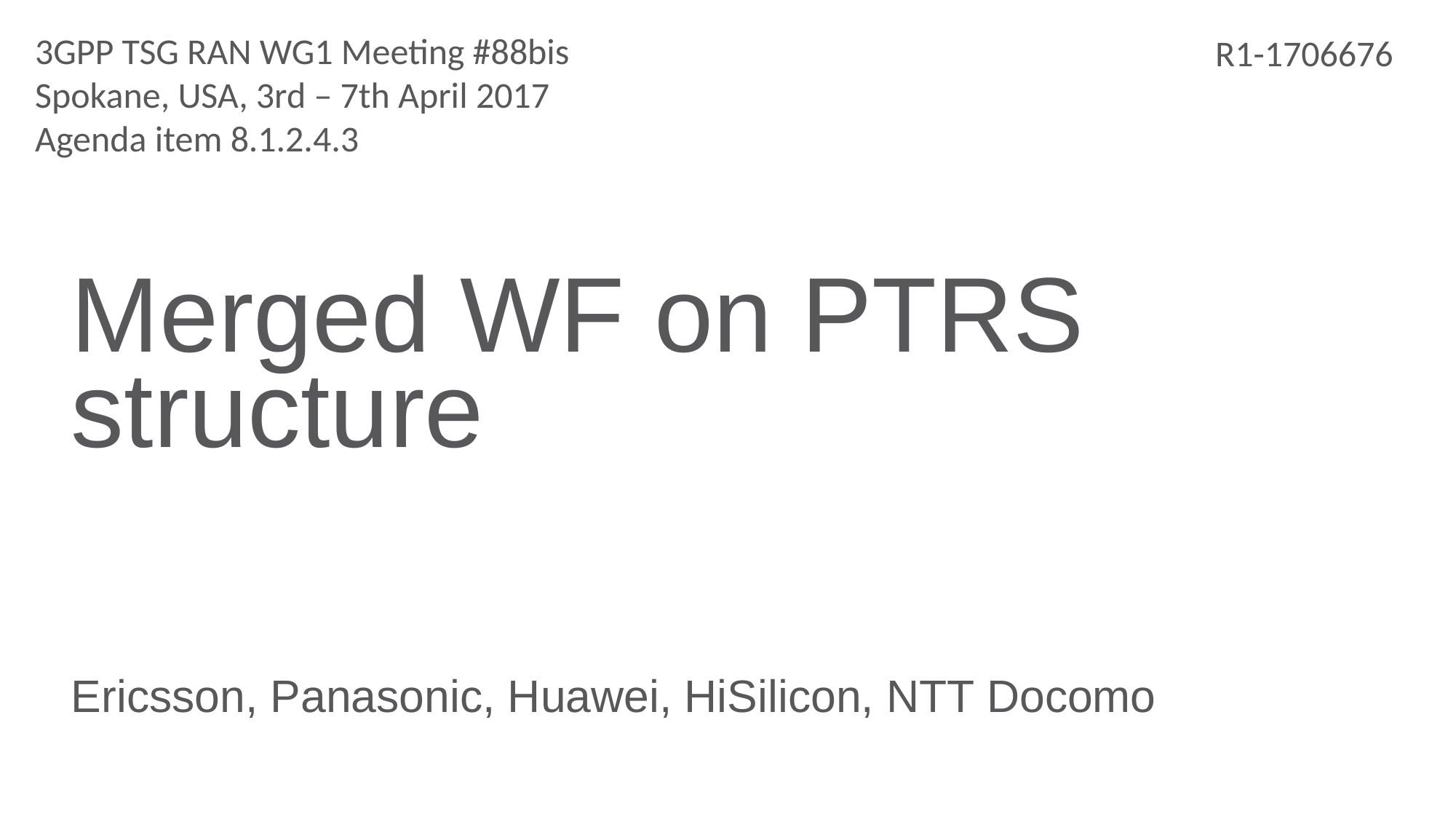

3GPP TSG RAN WG1 Meeting #88bis
Spokane, USA, 3rd – 7th April 2017
Agenda item 8.1.2.4.3
R1-1706676
# Merged WF on PTRS structure
Ericsson, Panasonic, Huawei, HiSilicon, NTT Docomo